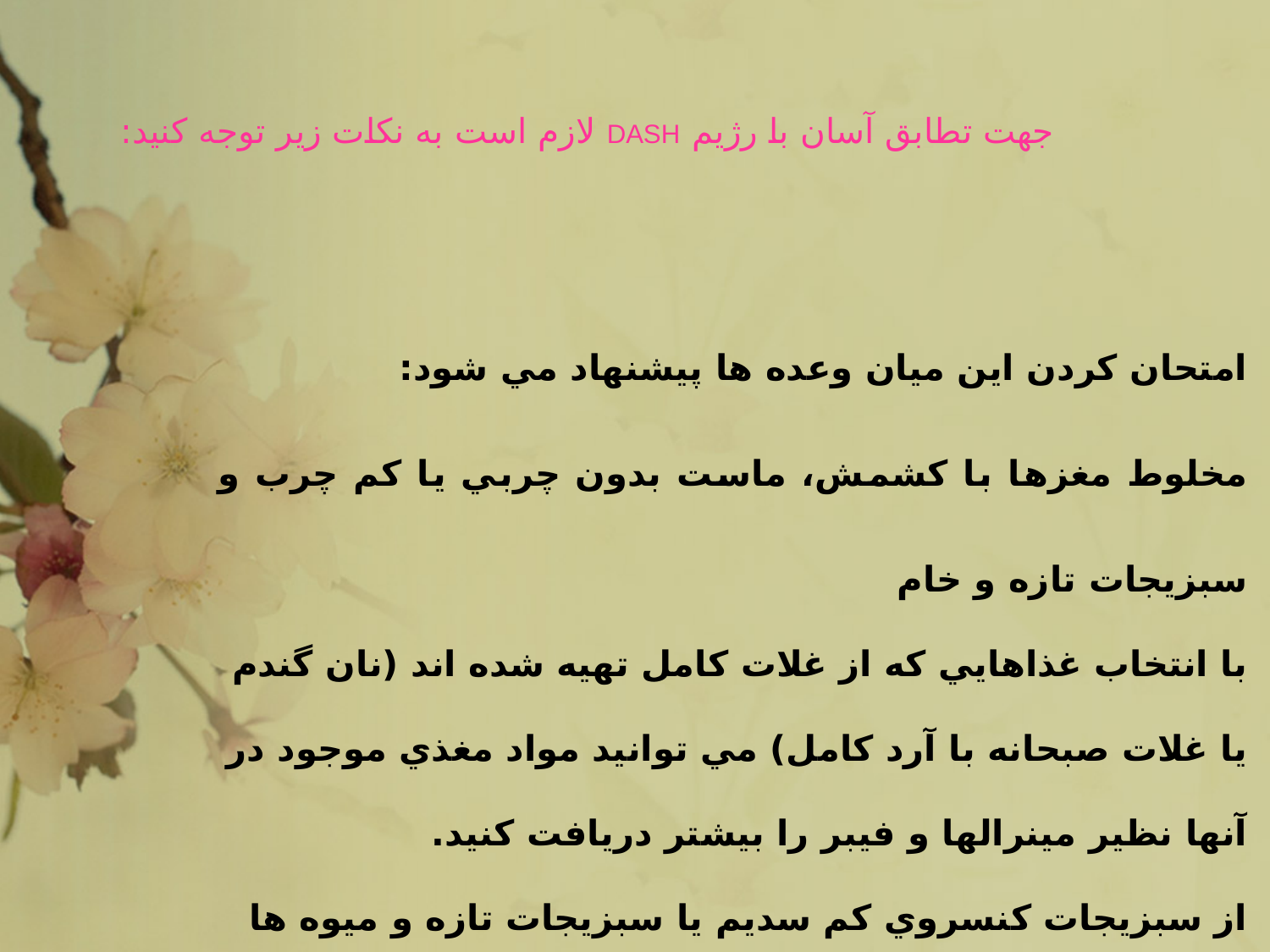

جهت تطابق آسان با رژيم  DASH لازم است به نکات زير توجه کنيد:
امتحان کردن اين ميان وعده ها پيشنهاد مي شود:
مخلوط مغزها با کشمش، ماست بدون چربي يا کم چرب و سبزيجات تازه و خام
با انتخاب غذاهايي که از غلات کامل تهيه شده اند (نان گندم يا غلات صبحانه با آرد کامل) مي توانيد مواد مغذي موجود در آنها نظير مينرالها و فيبر را بيشتر دريافت کنيد.
از سبزيجات کنسروي کم سديم يا سبزيجات تازه و ميوه ها استفاده کنيد.